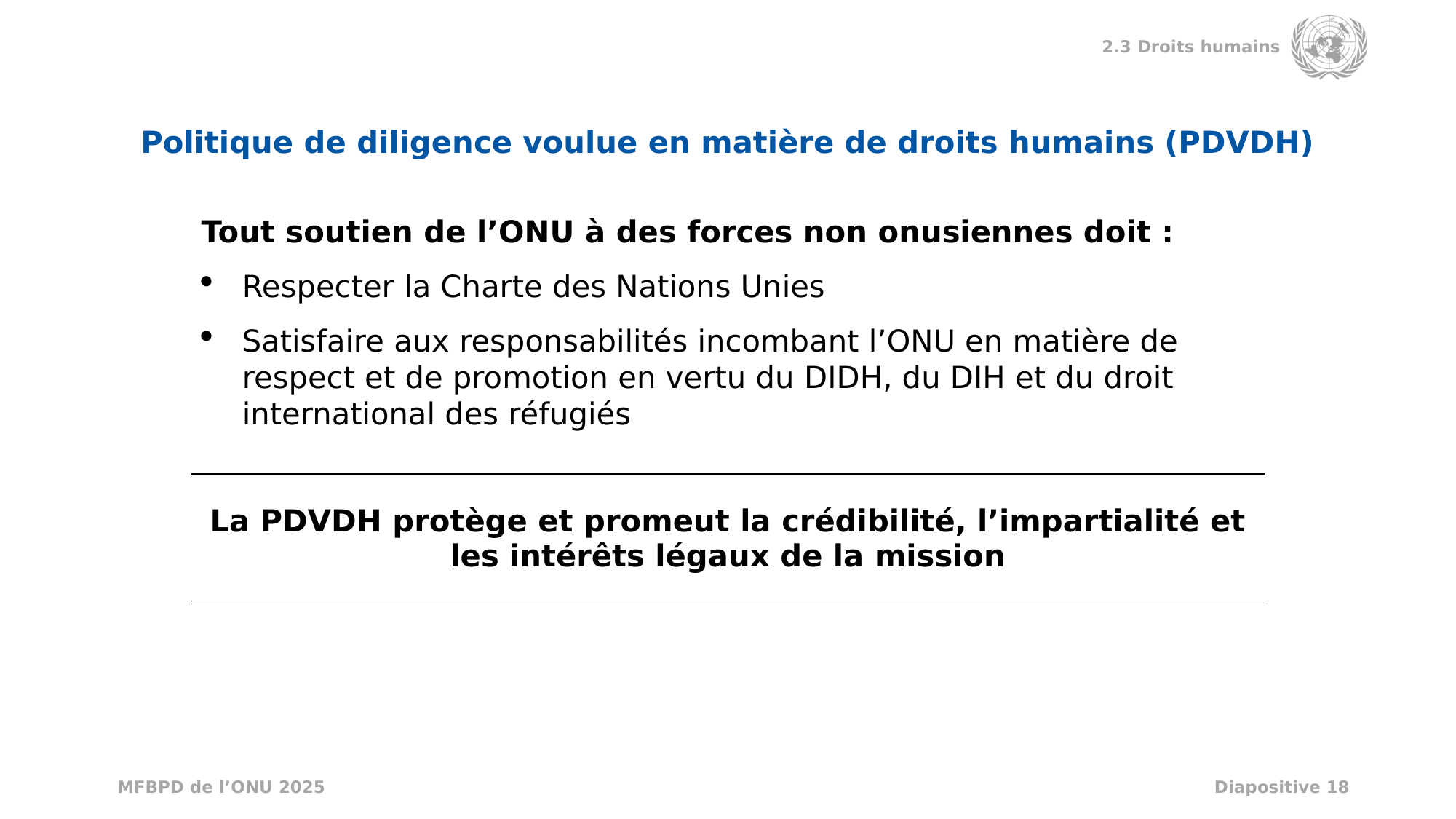

Politique de diligence voulue en matière de droits humains (PDVDH)
Tout soutien de l’ONU à des forces non onusiennes doit :
Respecter la Charte des Nations Unies
Satisfaire aux responsabilités incombant l’ONU en matière de respect et de promotion en vertu du DIDH, du DIH et du droit international des réfugiés
| La PDVDH protège et promeut la crédibilité, l’impartialité et les intérêts légaux de la mission |
| --- |